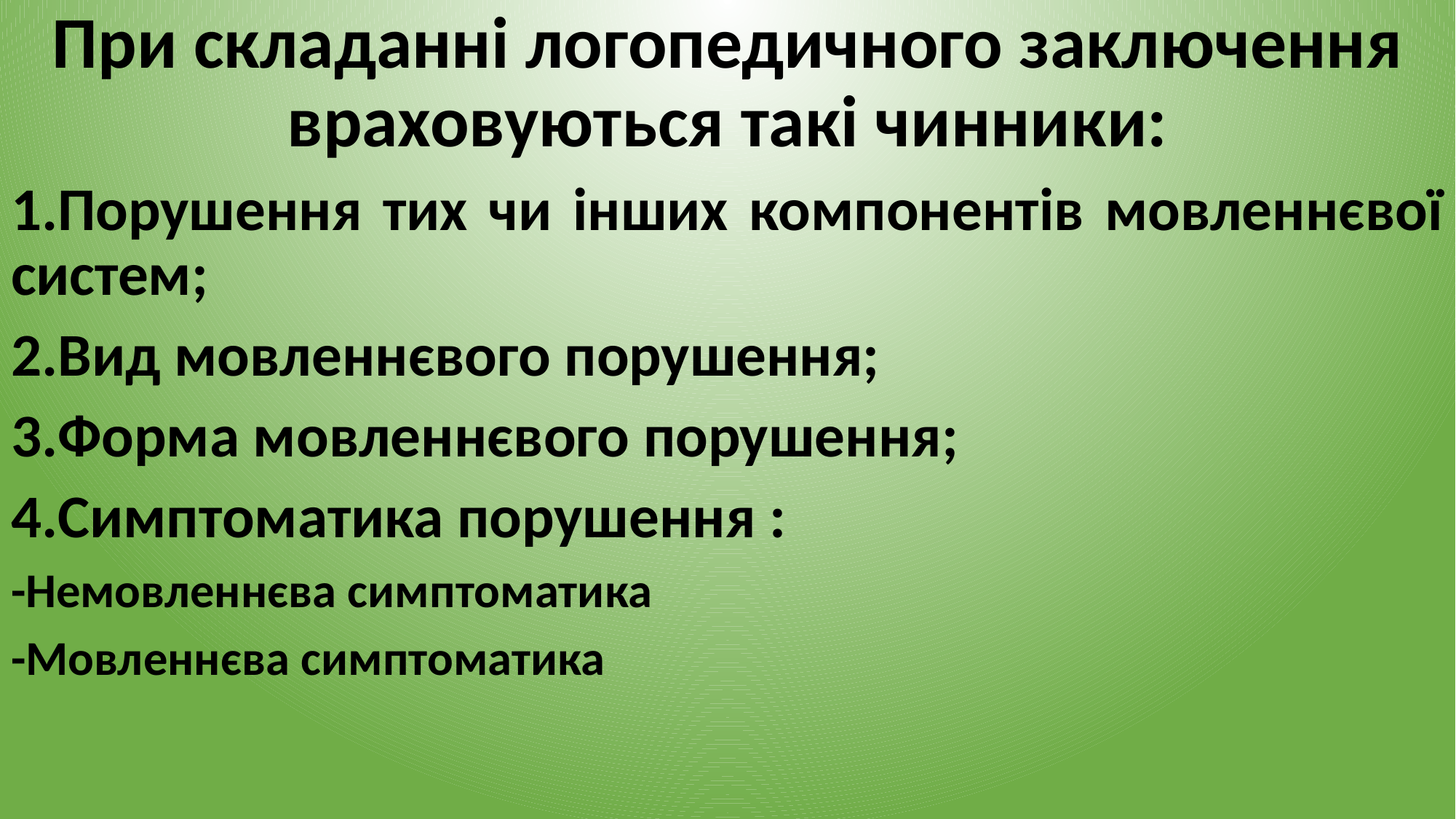

При складанні логопедичного заключення враховуються такі чинники:
1.Порушення тих чи інших компонентів мовленнєвої систем;
2.Вид мовленнєвого порушення;
3.Форма мовленнєвого порушення;
4.Симптоматика порушення :
-Немовленнєва симптоматика
-Мовленнєва симптоматика